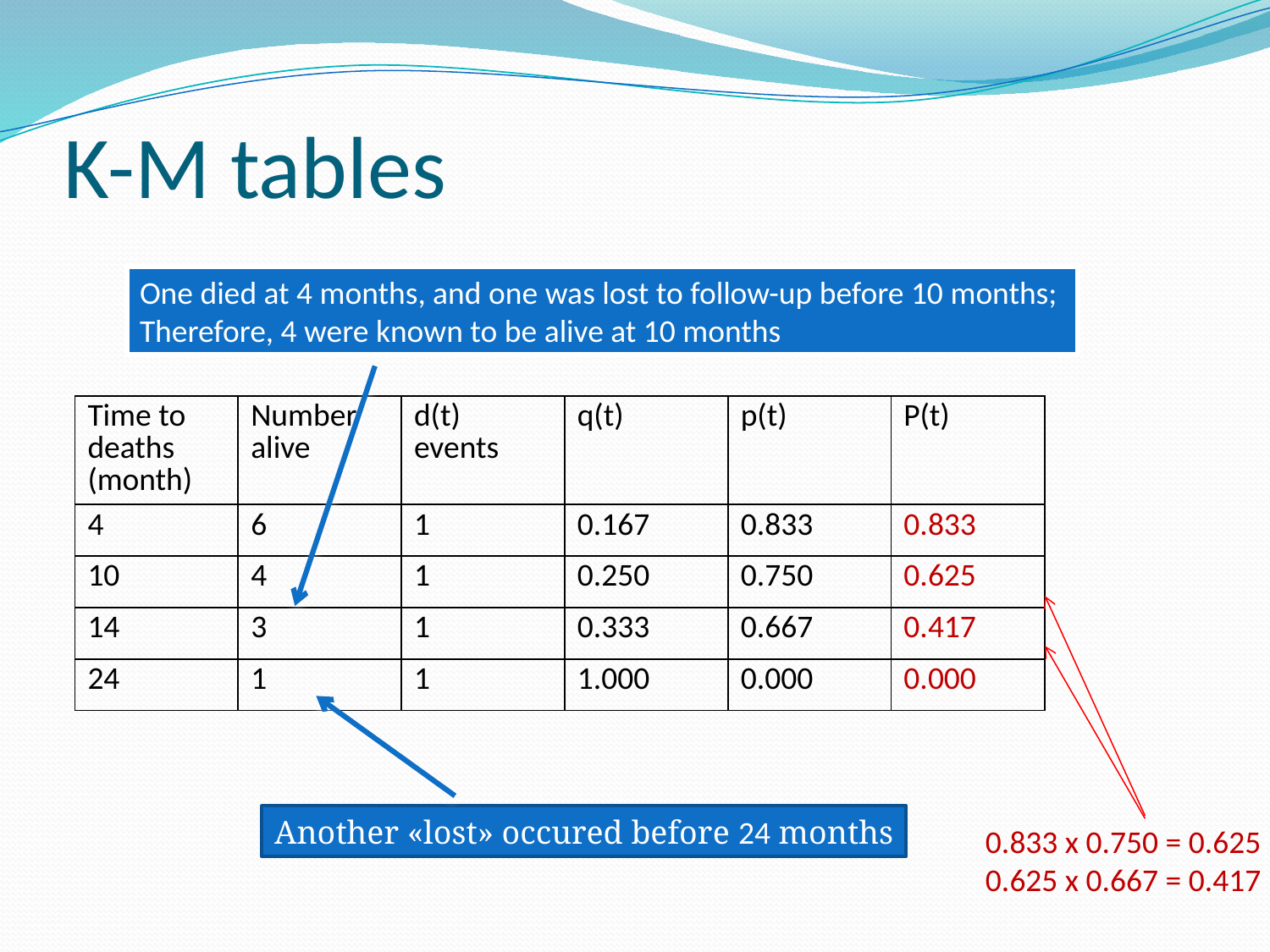

# K-M tables
One died at 4 months, and one was lost to follow-up before 10 months;
Therefore, 4 were known to be alive at 10 months
| Time to deaths (month) | Number alive | d(t) events | q(t) | p(t) | P(t) |
| --- | --- | --- | --- | --- | --- |
| 4 | 6 | 1 | 0.167 | 0.833 | 0.833 |
| 10 | 4 | 1 | 0.250 | 0.750 | 0.625 |
| 14 | 3 | 1 | 0.333 | 0.667 | 0.417 |
| 24 | 1 | 1 | 1.000 | 0.000 | 0.000 |
Another «lost» occured before 24 months
0.833 x 0.750 = 0.625
0.625 x 0.667 = 0.417